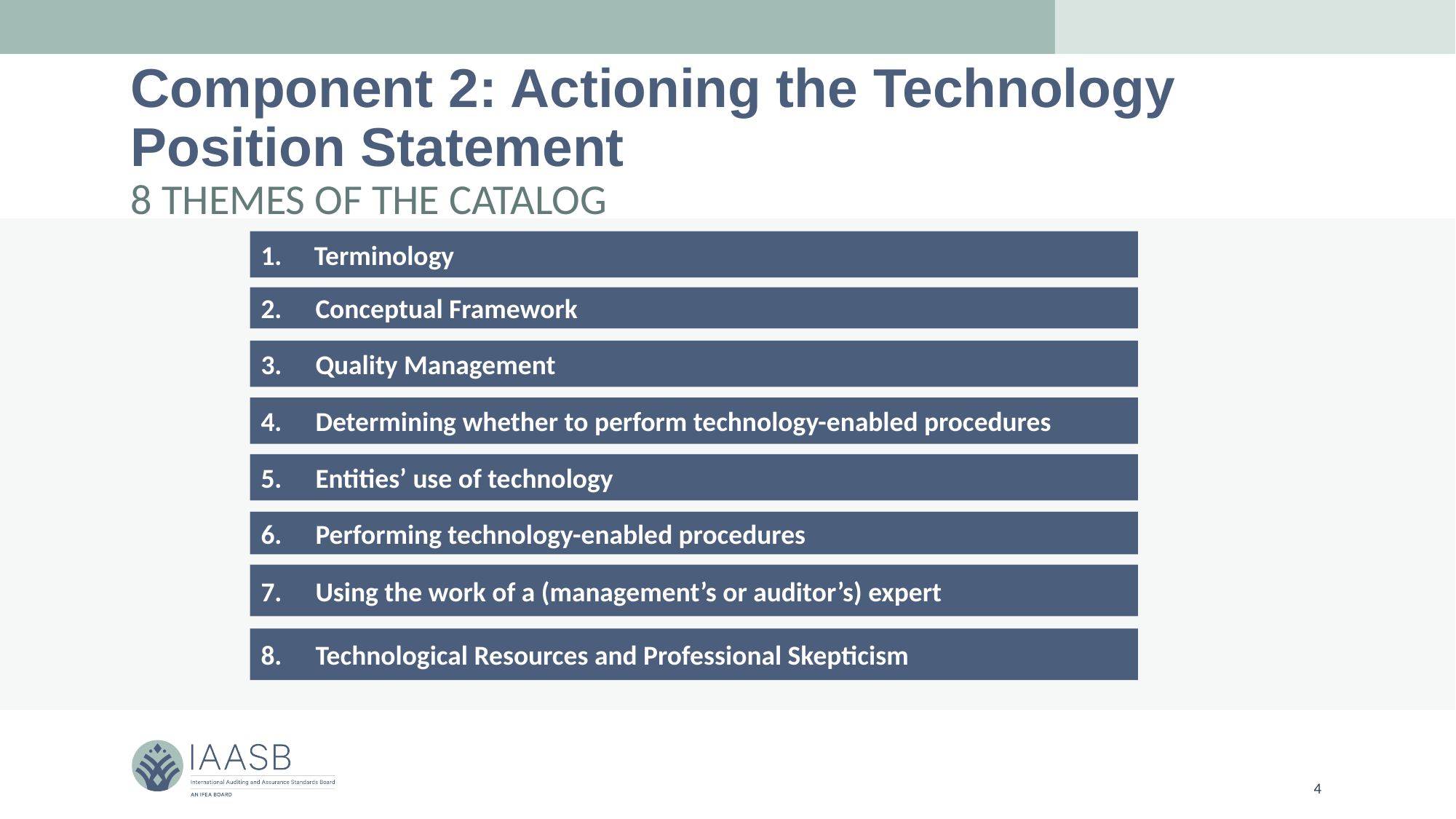

# Component 2: Actioning the Technology Position Statement 8 themes of the Catalog
  Terminology
Conceptual Framework
Quality Management
Determining whether to perform technology-enabled procedures
Entities’ use of technology
Performing technology-enabled procedures
Using the work of a (management’s or auditor’s) expert
Technological Resources and Professional Skepticism
4